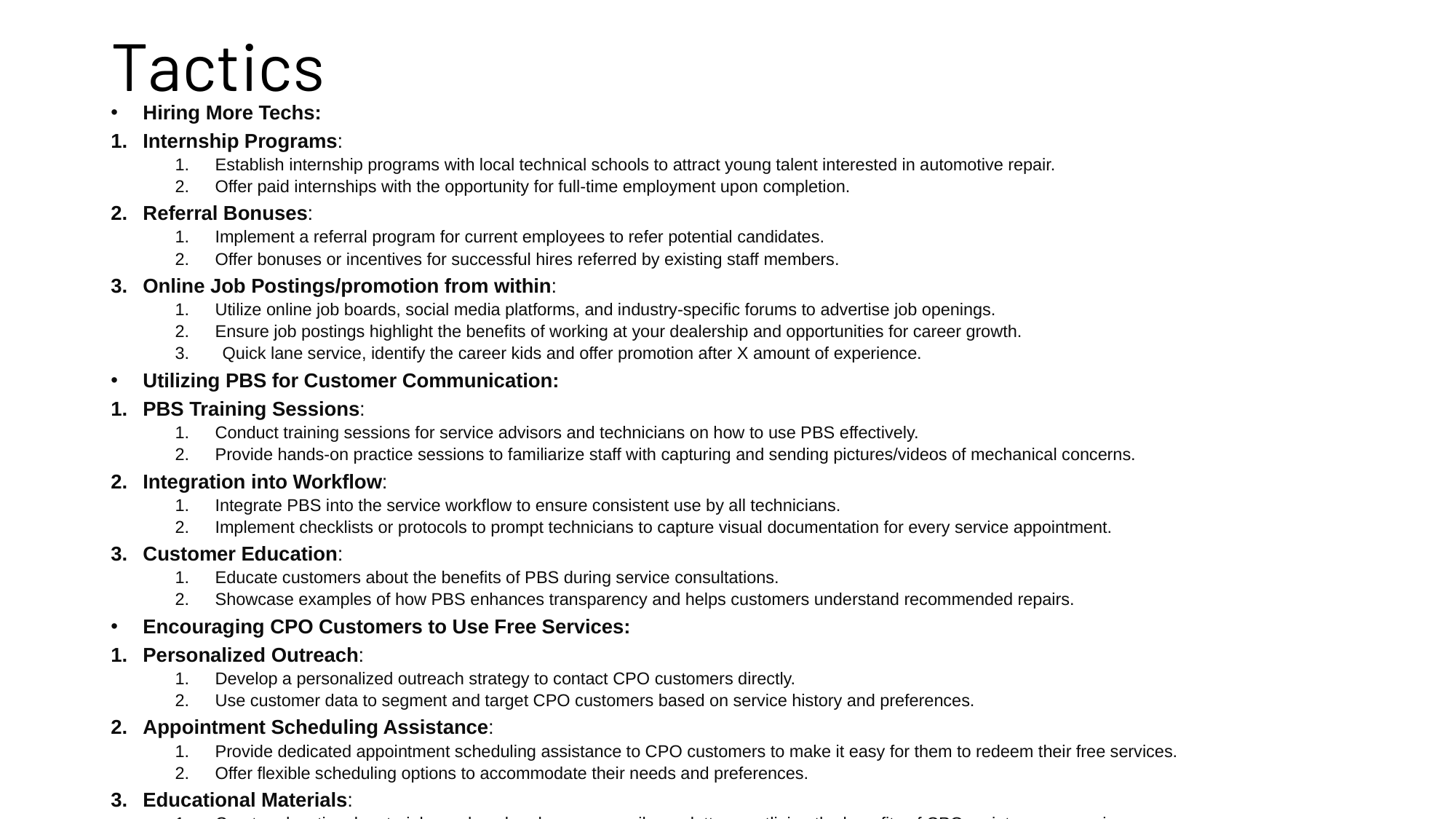

# Tactics
Hiring More Techs:
Internship Programs:
Establish internship programs with local technical schools to attract young talent interested in automotive repair.
Offer paid internships with the opportunity for full-time employment upon completion.
Referral Bonuses:
Implement a referral program for current employees to refer potential candidates.
Offer bonuses or incentives for successful hires referred by existing staff members.
Online Job Postings/promotion from within:
Utilize online job boards, social media platforms, and industry-specific forums to advertise job openings.
Ensure job postings highlight the benefits of working at your dealership and opportunities for career growth.
3.       Quick lane service, identify the career kids and offer promotion after X amount of experience.
Utilizing PBS for Customer Communication:
PBS Training Sessions:
Conduct training sessions for service advisors and technicians on how to use PBS effectively.
Provide hands-on practice sessions to familiarize staff with capturing and sending pictures/videos of mechanical concerns.
Integration into Workflow:
Integrate PBS into the service workflow to ensure consistent use by all technicians.
Implement checklists or protocols to prompt technicians to capture visual documentation for every service appointment.
Customer Education:
Educate customers about the benefits of PBS during service consultations.
Showcase examples of how PBS enhances transparency and helps customers understand recommended repairs.
Encouraging CPO Customers to Use Free Services:
Personalized Outreach:
Develop a personalized outreach strategy to contact CPO customers directly.
Use customer data to segment and target CPO customers based on service history and preferences.
Appointment Scheduling Assistance:
Provide dedicated appointment scheduling assistance to CPO customers to make it easy for them to redeem their free services.
Offer flexible scheduling options to accommodate their needs and preferences.
Educational Materials:
Create educational materials, such as brochures or email newsletters, outlining the benefits of CPO maintenance services.
Highlight the value of regular maintenance in preserving the quality and longevity of their certified pre-owned vehicles.